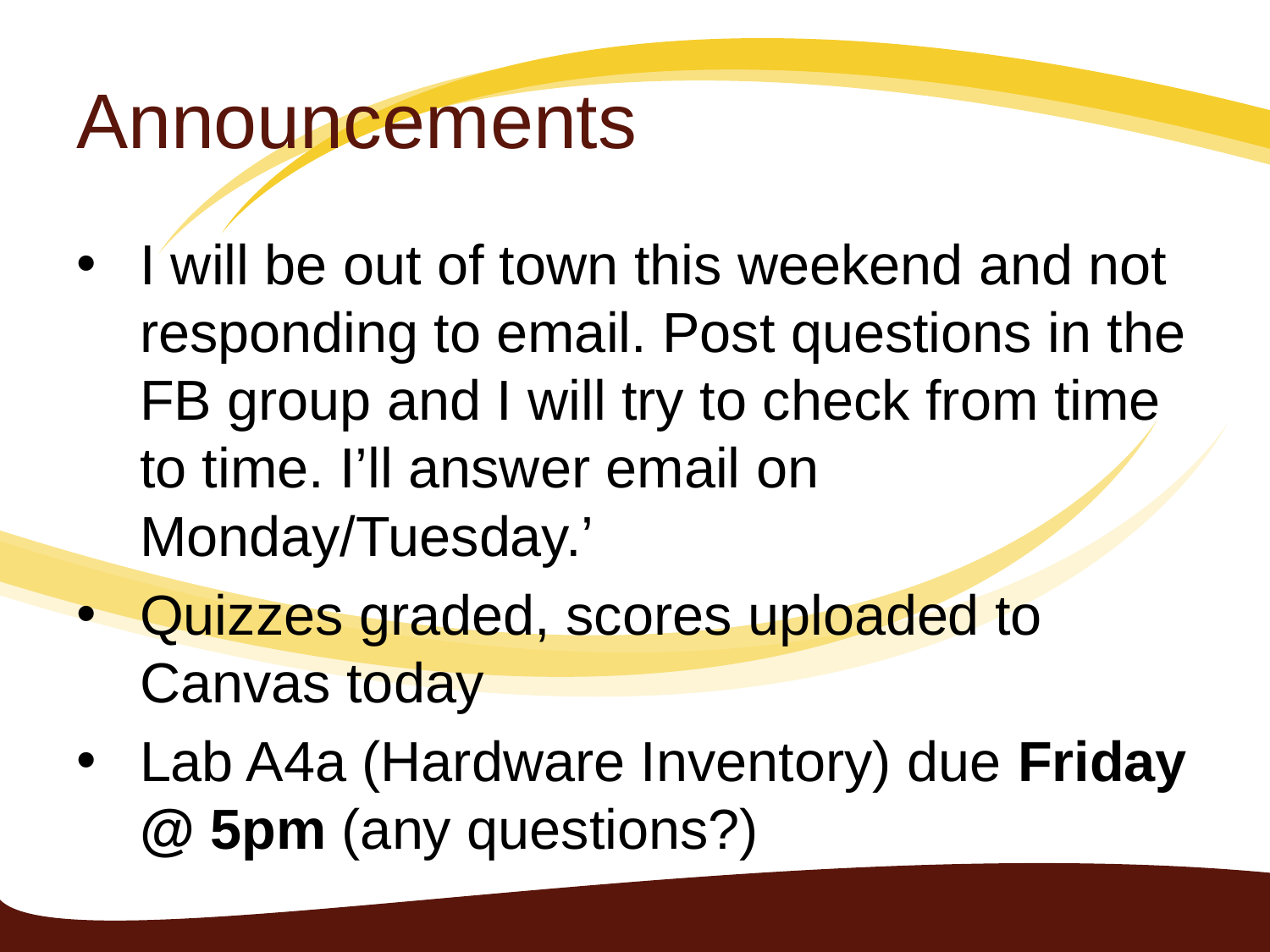

# Announcements
I will be out of town this weekend and not responding to email. Post questions in the FB group and I will try to check from time to time. I’ll answer email on Monday/Tuesday.’
Quizzes graded, scores uploaded to Canvas today
Lab A4a (Hardware Inventory) due Friday @ 5pm (any questions?)